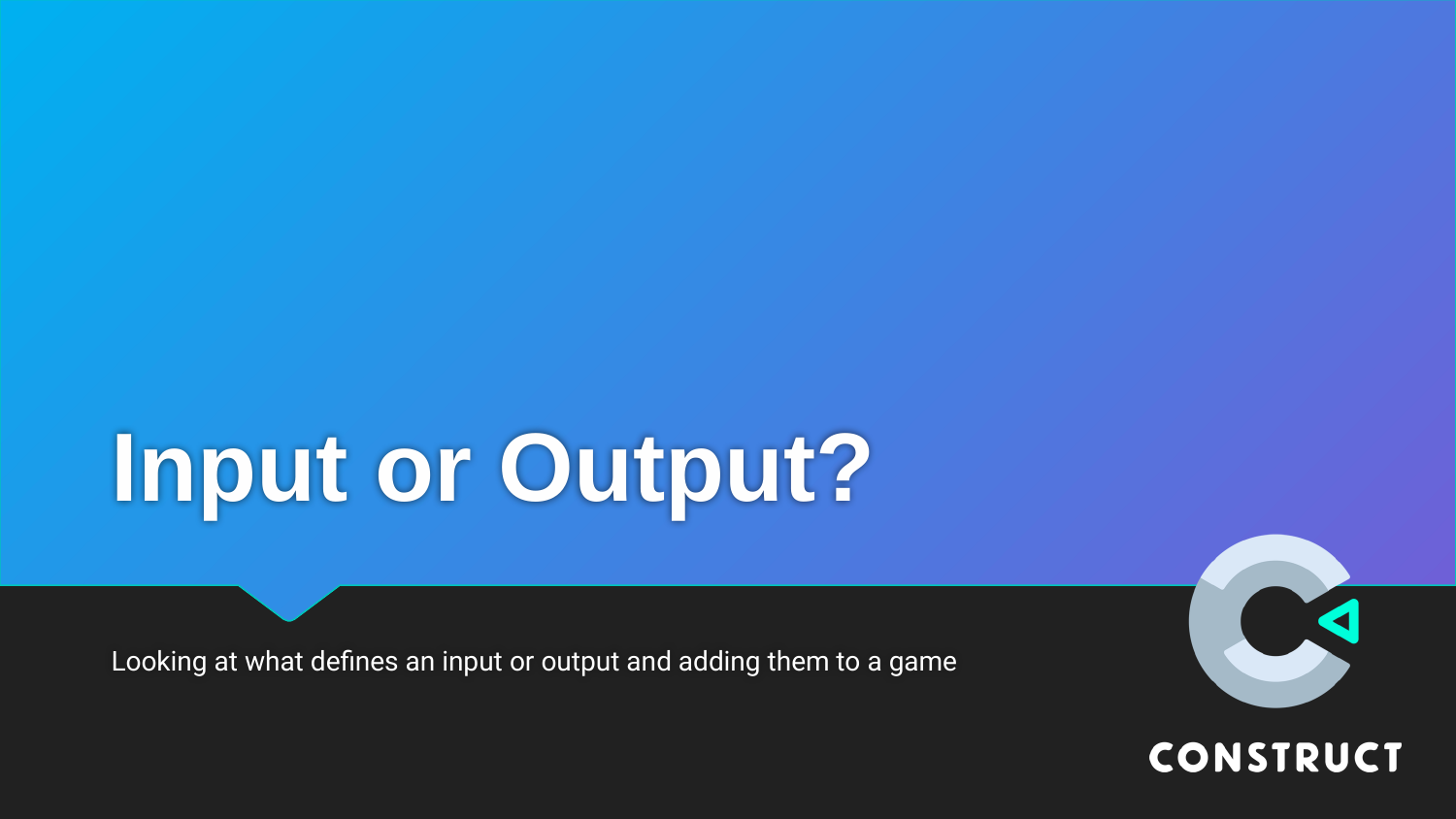

# Input or Output?
Looking at what defines an input or output and adding them to a game